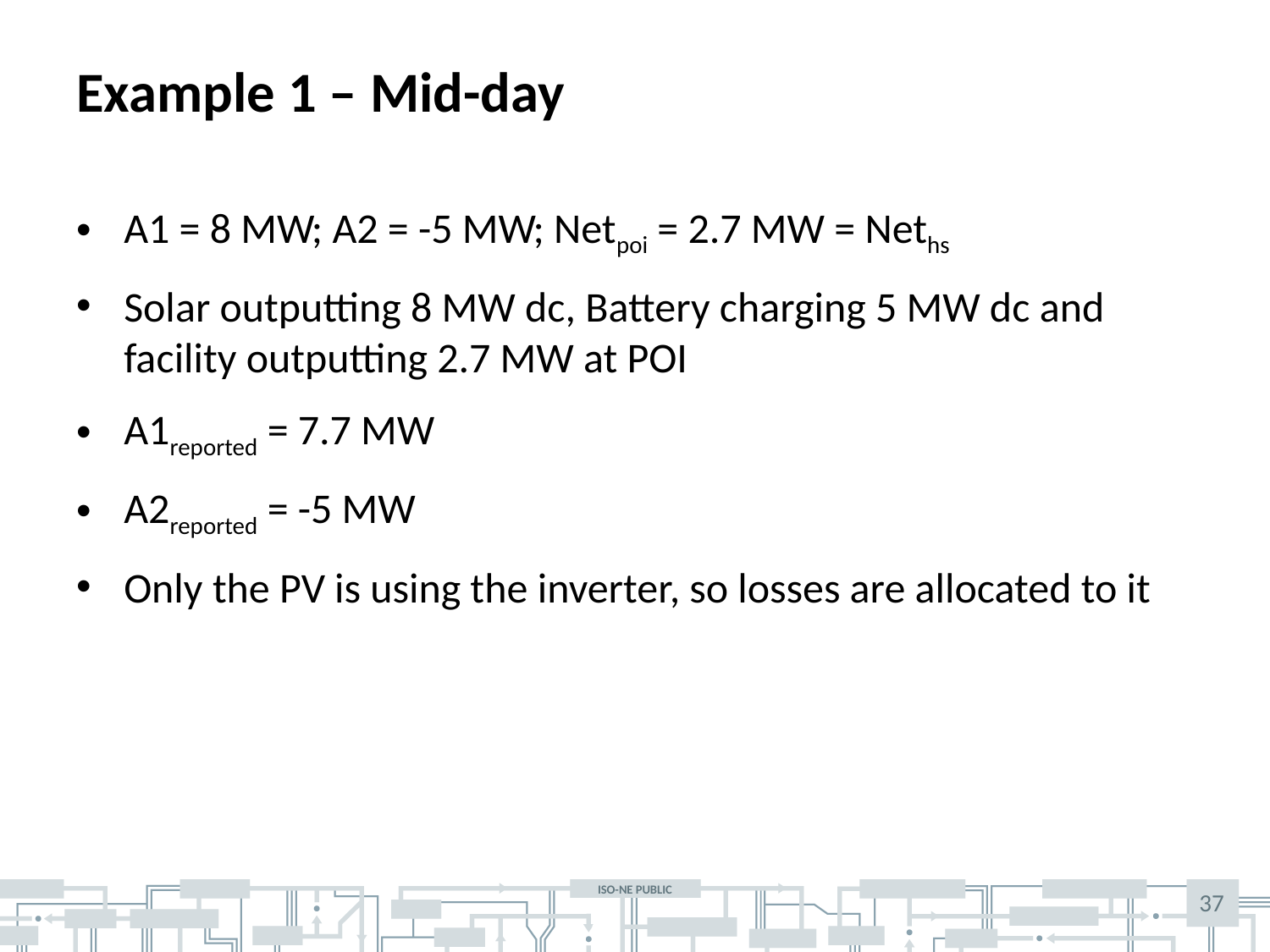

# Example 1 – Mid-day
A1 = 8 MW; A2 = -5 MW; Netpoi = 2.7 MW = Neths
Solar outputting 8 MW dc, Battery charging 5 MW dc and facility outputting 2.7 MW at POI
A1reported = 7.7 MW
A2reported = -5 MW
Only the PV is using the inverter, so losses are allocated to it
37